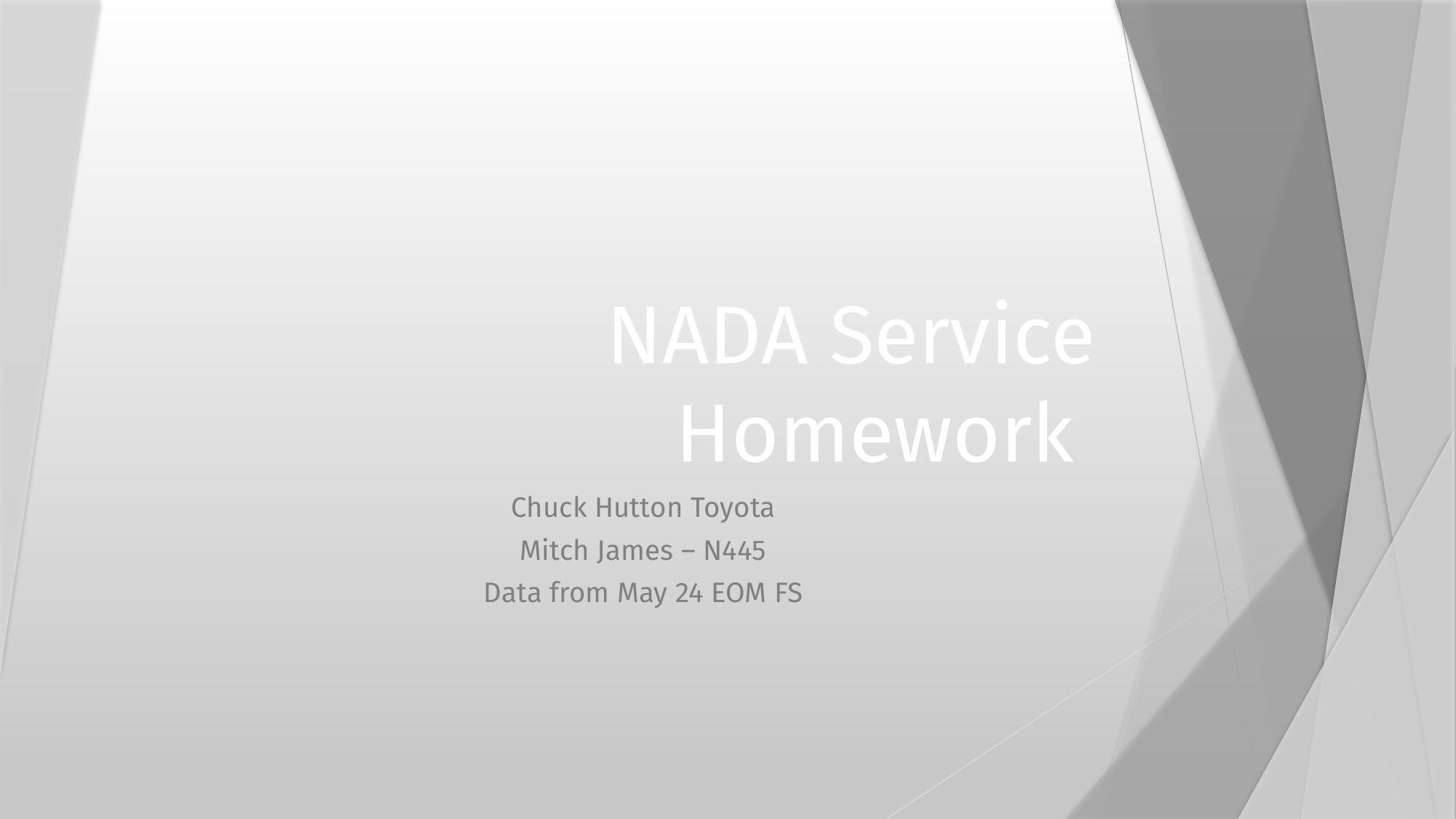

# NADA Service Homework
Chuck Hutton Toyota
Mitch James – N445
Data from May 24 EOM FS